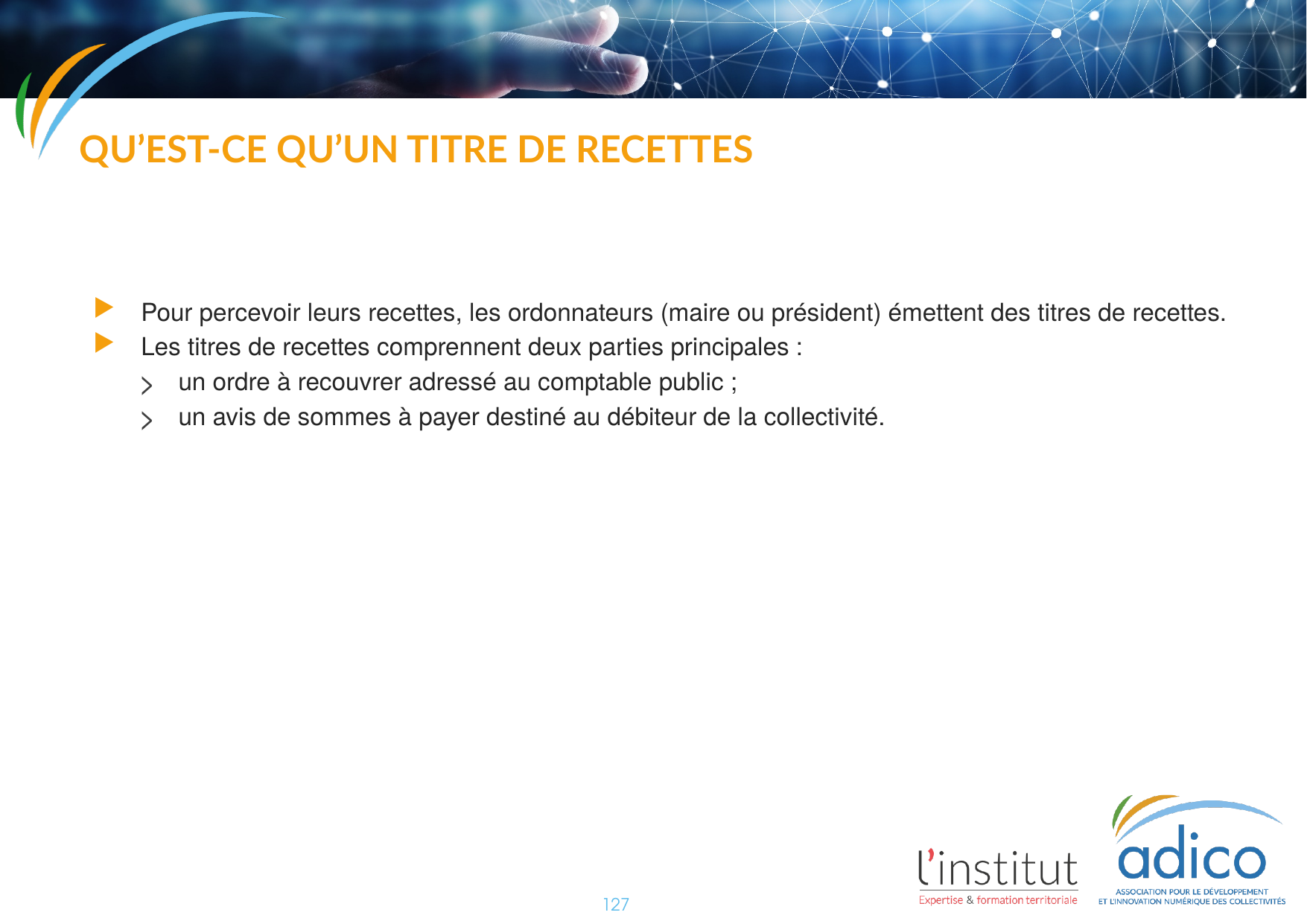

# Qu’est-ce qu’un titre de recettes
Pour percevoir leurs recettes, les ordonnateurs (maire ou président) émettent des titres de recettes.
Les titres de recettes comprennent deux parties principales :
un ordre à recouvrer adressé au comptable public ;
un avis de sommes à payer destiné au débiteur de la collectivité.